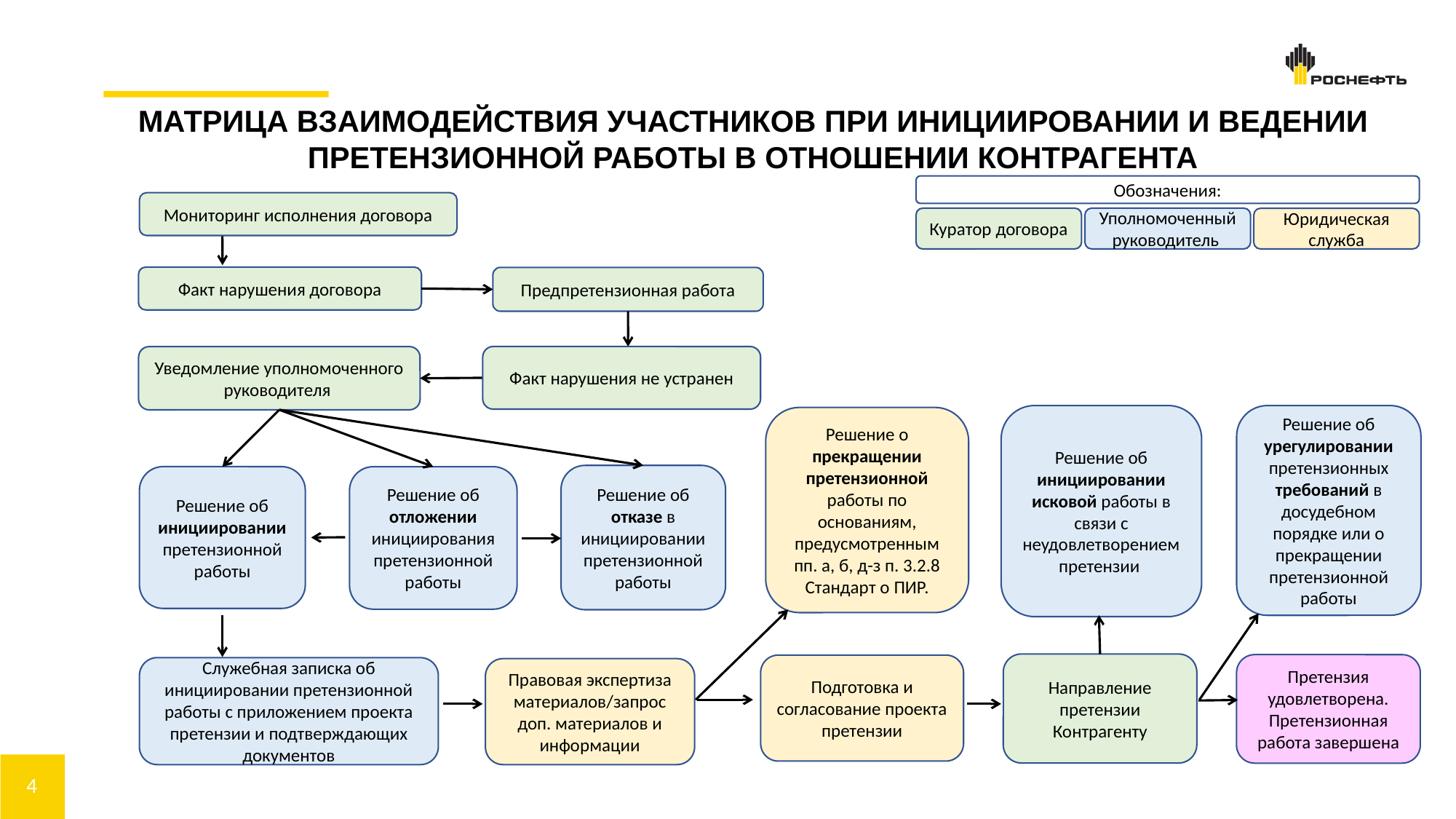

МАТРИЦА ВЗАИМОДЕЙСТВИЯ УЧАСТНИКОВ ПРИ ИНИЦИИРОВАНИИ И ВЕДЕНИИ ПРЕТЕНЗИОННОЙ РАБОТЫ в отношении Контрагента
Обозначения:
Мониторинг исполнения договора
Куратор договора
Уполномоченный руководитель
Юридическая служба

Факт нарушения договора
Предпретензионная работа
Факт нарушения не устранен
Уведомление уполномоченного руководителя
Решение об инициировании исковой работы в связи с неудовлетворением претензии
Решение об урегулировании претензионных требований в досудебном порядке или о прекращении претензионной работы
Решение о прекращении претензионной работы по основаниям, предусмотренным пп. а, б, д-з п. 3.2.8 Стандарт о ПИР.
Решение об отказе в инициировании претензионной работы
Решение об инициировании претензионной работы
Решение об отложении инициирования претензионной работы
Претензия удовлетворена. Претензионная работа завершена
Направление претензии Контрагенту
Подготовка и согласование проекта претензии
Служебная записка об инициировании претензионной работы с приложением проекта претензии и подтверждающих документов
Правовая экспертиза материалов/запрос доп. материалов и информации